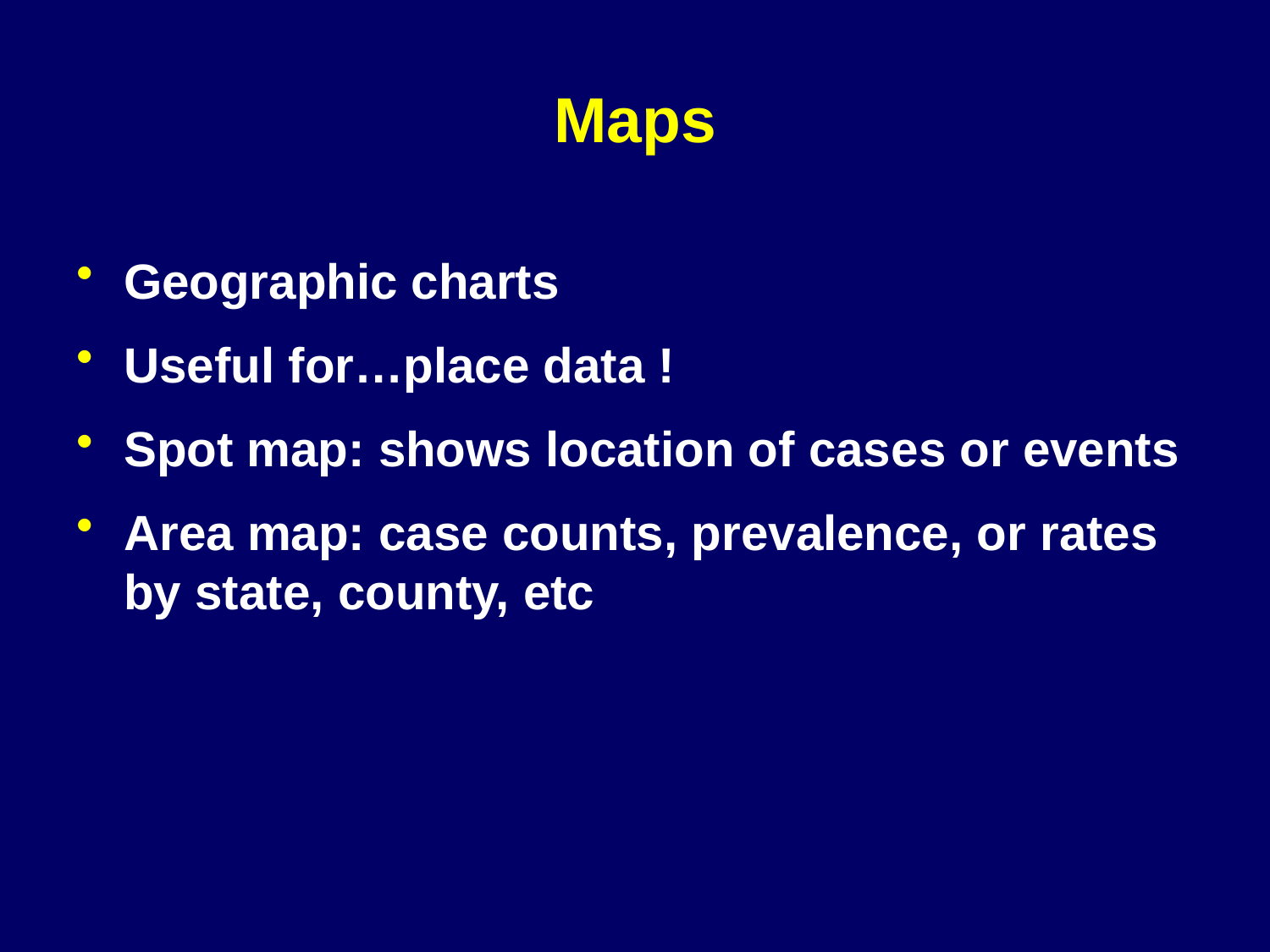

# Maps
Geographic charts
Useful for…place data !
Spot map: shows location of cases or events
Area map: case counts, prevalence, or rates by state, county, etc